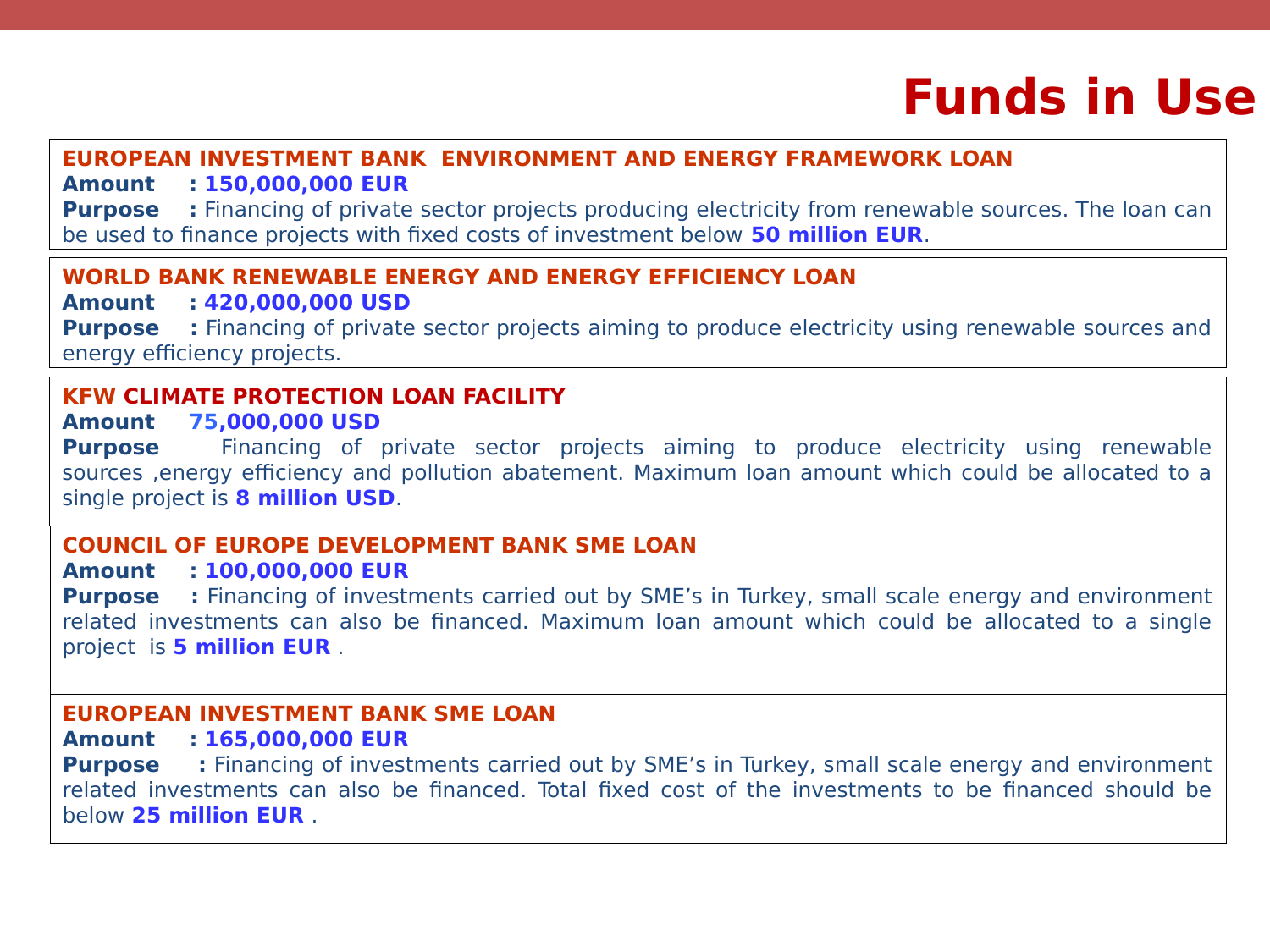

Funds in Use
EUROPEAN INVESTMENT BANK  ENVIRONMENT AND ENERGY FRAMEWORK LOAN
Amount	: 150,000,000 EUR
Purpose	: Financing of private sector projects producing electricity from renewable sources. The loan can be used to finance projects with fixed costs of investment below 50 million EUR.
WORLD BANK RENEWABLE ENERGY AND ENERGY EFFICIENCY LOAN
Amount 	: 420,000,000 USD
Purpose 	: Financing of private sector projects aiming to produce electricity using renewable sources and energy efficiency projects.
KFW CLIMATE PROTECTION LOAN FACILITY
Amount 	75,000,000 USD
Purpose 	 Financing of private sector projects aiming to produce electricity using renewable sources ,energy efficiency and pollution abatement. Maximum loan amount which could be allocated to a single project is 8 million USD.
COUNCIL OF EUROPE DEVELOPMENT BANK SME LOAN
Amount 	: 100,000,000 EUR
Purpose 	: Financing of investments carried out by SME’s in Turkey, small scale energy and environment related investments can also be financed. Maximum loan amount which could be allocated to a single project  is 5 million EUR .
EUROPEAN INVESTMENT BANK SME LOAN
Amount 	: 165,000,000 EUR
Purpose 	 : Financing of investments carried out by SME’s in Turkey, small scale energy and environment related investments can also be financed. Total fixed cost of the investments to be financed should be below 25 million EUR .